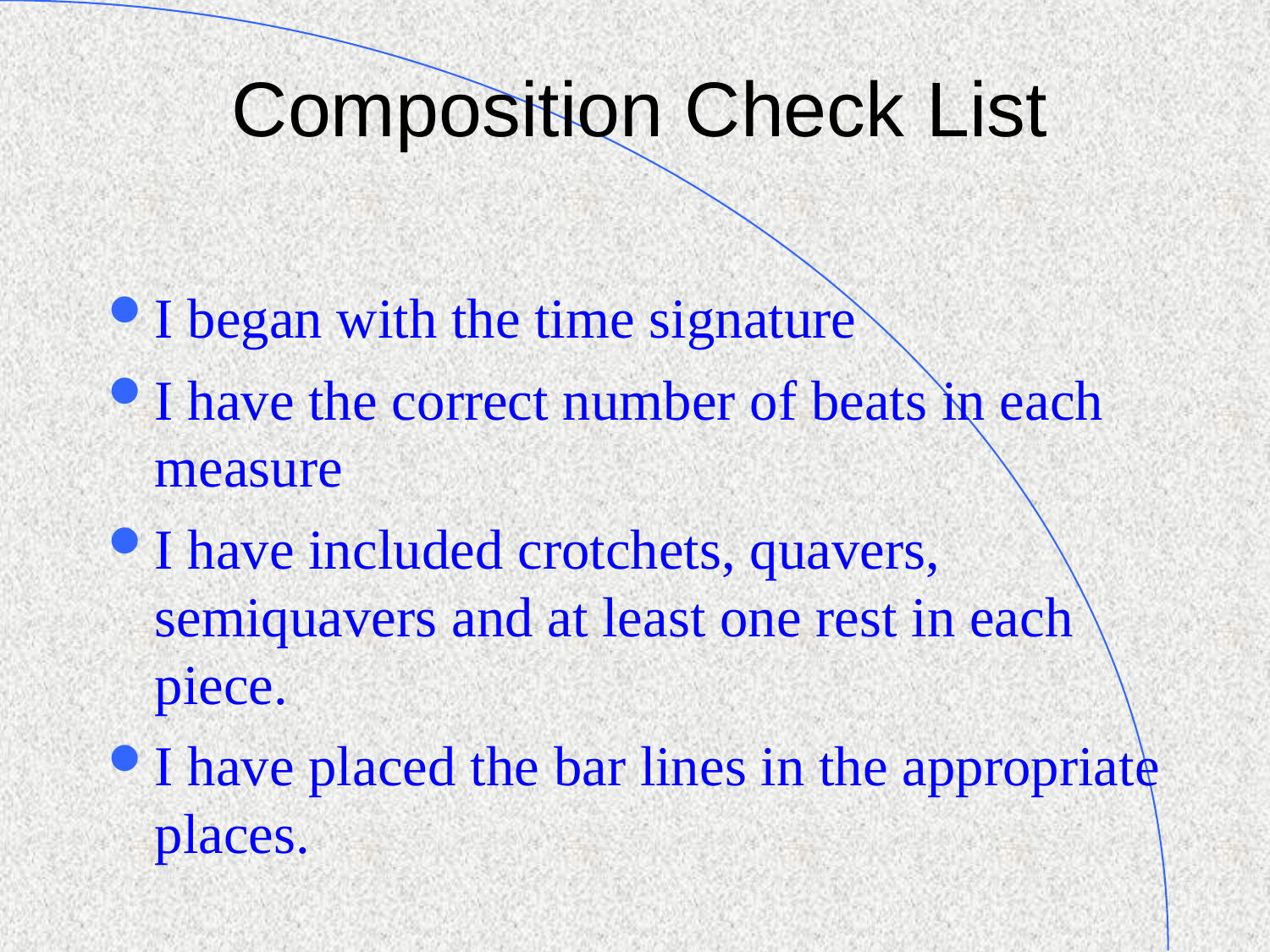

Composition Check List
I began with the time signature
I have the correct number of beats in each measure
I have included crotchets, quavers, semiquavers and at least one rest in each piece.
I have placed the bar lines in the appropriate places.